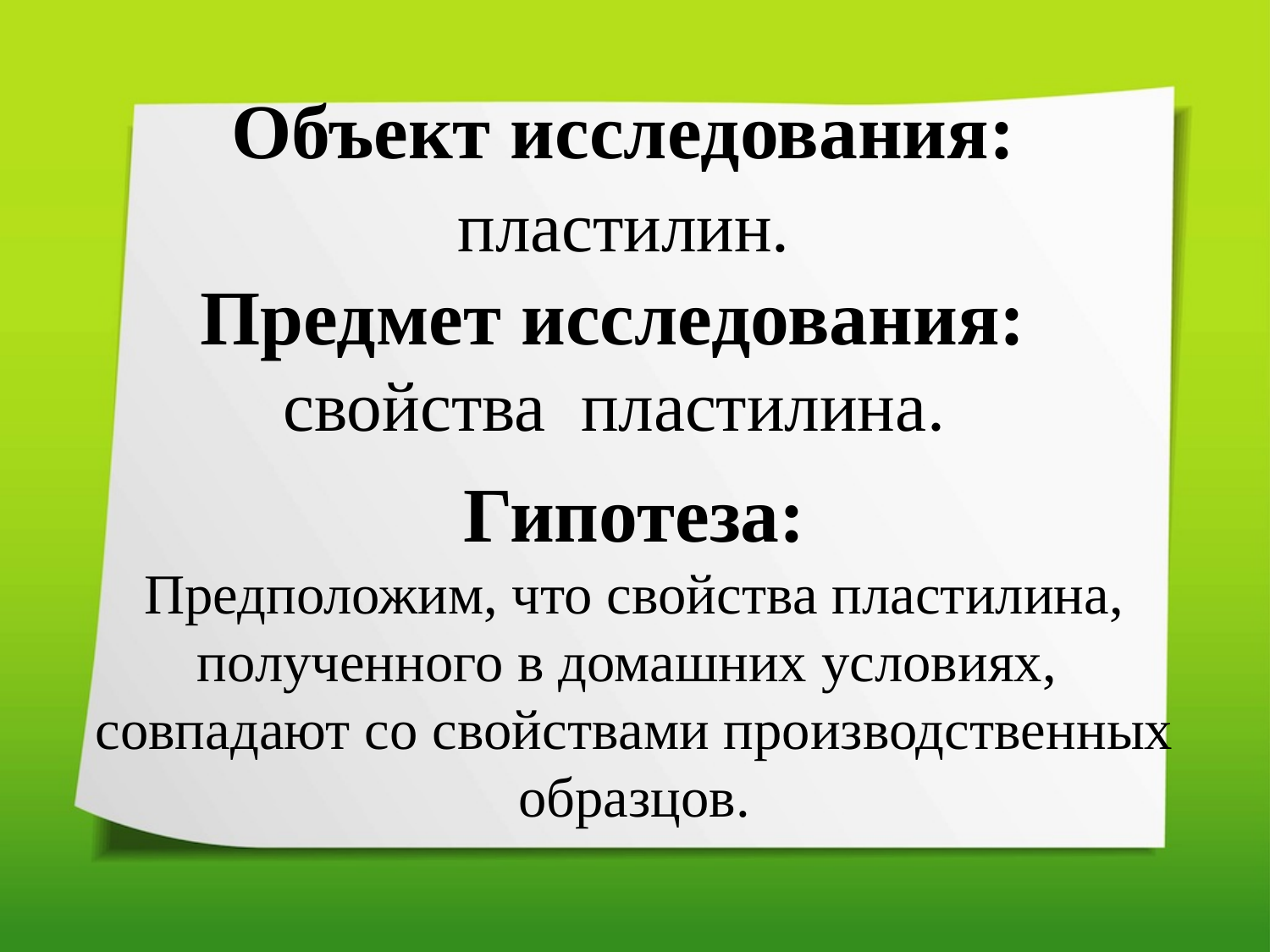

Объект исследования:
 пластилин.
 Предмет исследования:
свойства  пластилина.

Гипотеза:
 Предположим, что свойства пластилина,
полученного в домашних условиях,
совпадают со свойствами производственных образцов.